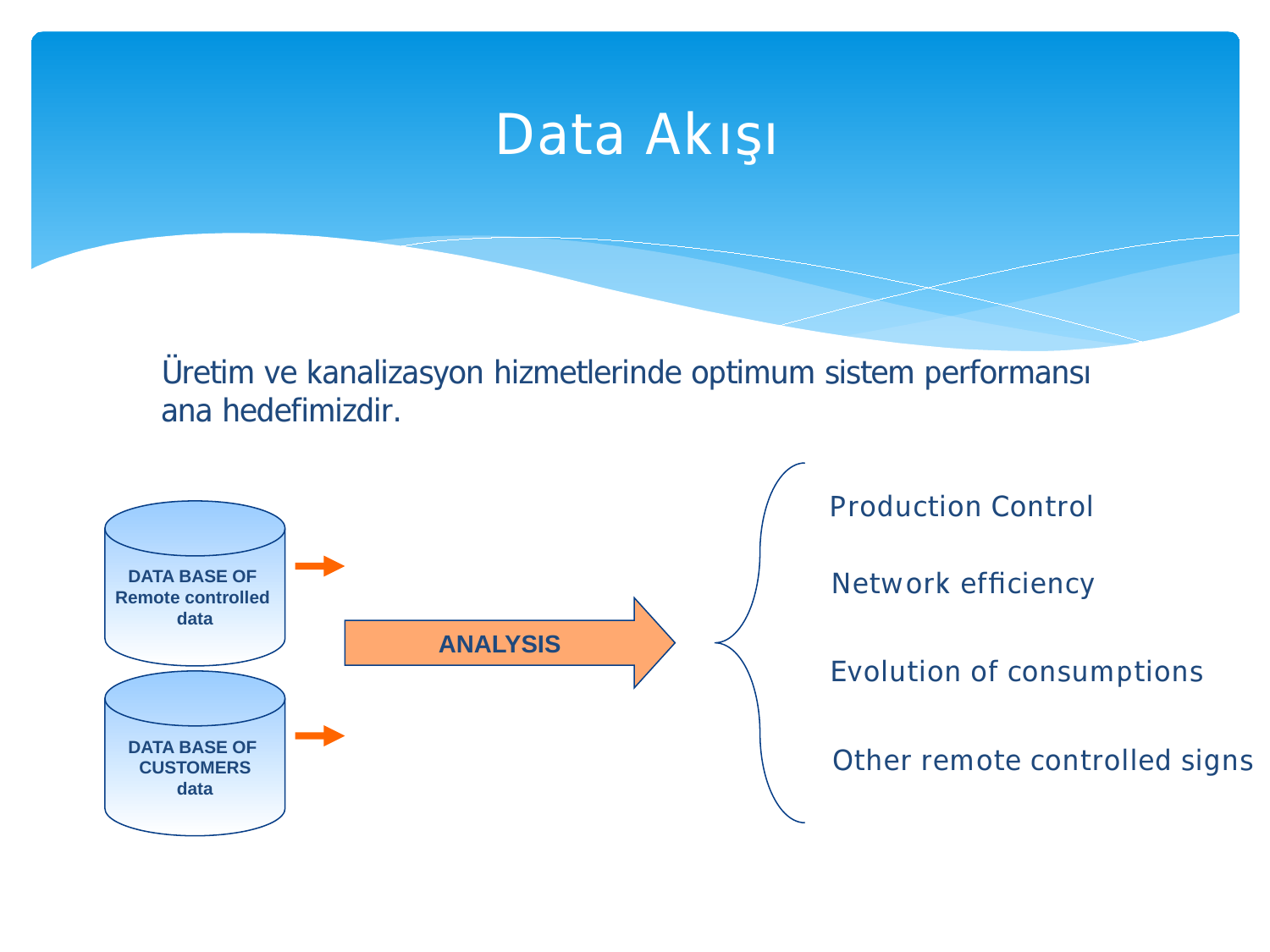

Data Akışı
Üretim ve kanalizasyon hizmetlerinde optimum sistem performansı
ana hedefimizdir.

Production Control
DATA BASE OF
Remote controlled
data
Network efficiency

ANALYSIS
Evolution of consumptions
DATA BASE OF
CUSTOMERS
data

Other remote controlled signs